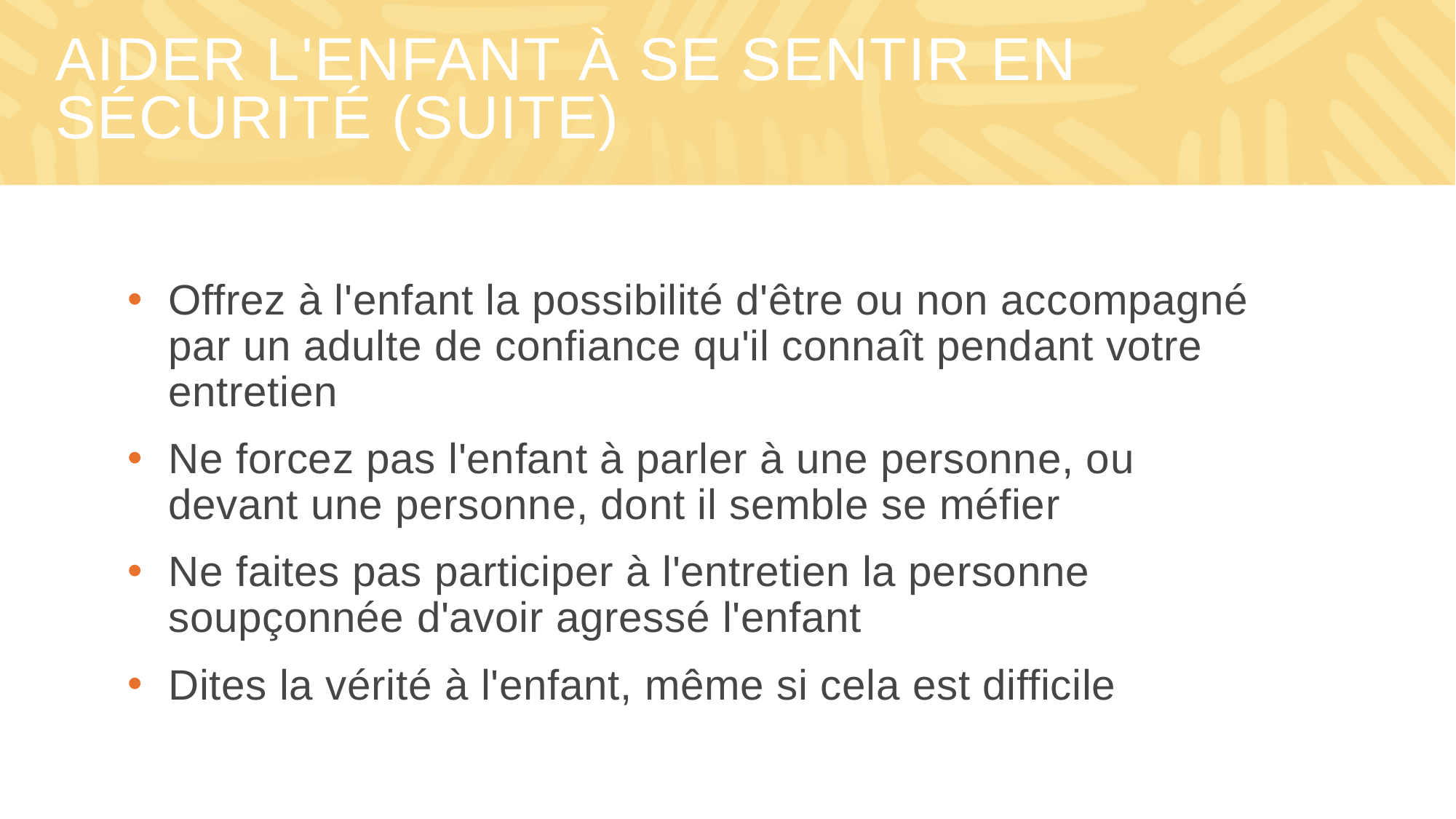

# Aider l'enfant à se sentir en sécurité (suite)
Offrez à l'enfant la possibilité d'être ou non accompagné par un adulte de confiance qu'il connaît pendant votre entretien
Ne forcez pas l'enfant à parler à une personne, ou devant une personne, dont il semble se méfier
Ne faites pas participer à l'entretien la personne soupçonnée d'avoir agressé l'enfant
Dites la vérité à l'enfant, même si cela est difficile